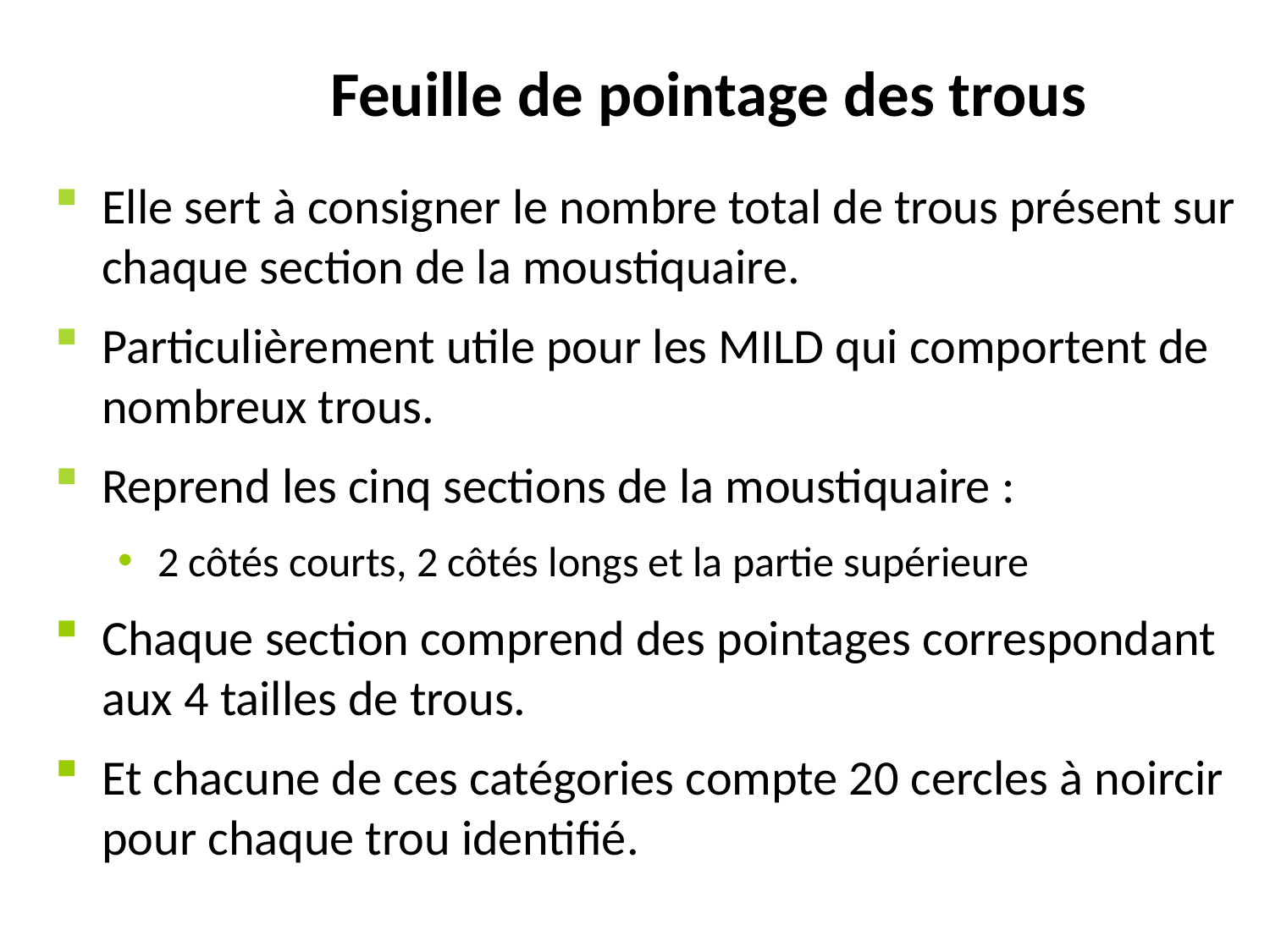

# Feuille de pointage des trous
Elle sert à consigner le nombre total de trous présent sur chaque section de la moustiquaire.
Particulièrement utile pour les MILD qui comportent de nombreux trous.
Reprend les cinq sections de la moustiquaire :
2 côtés courts, 2 côtés longs et la partie supérieure
Chaque section comprend des pointages correspondant aux 4 tailles de trous.
Et chacune de ces catégories compte 20 cercles à noircir pour chaque trou identifié.